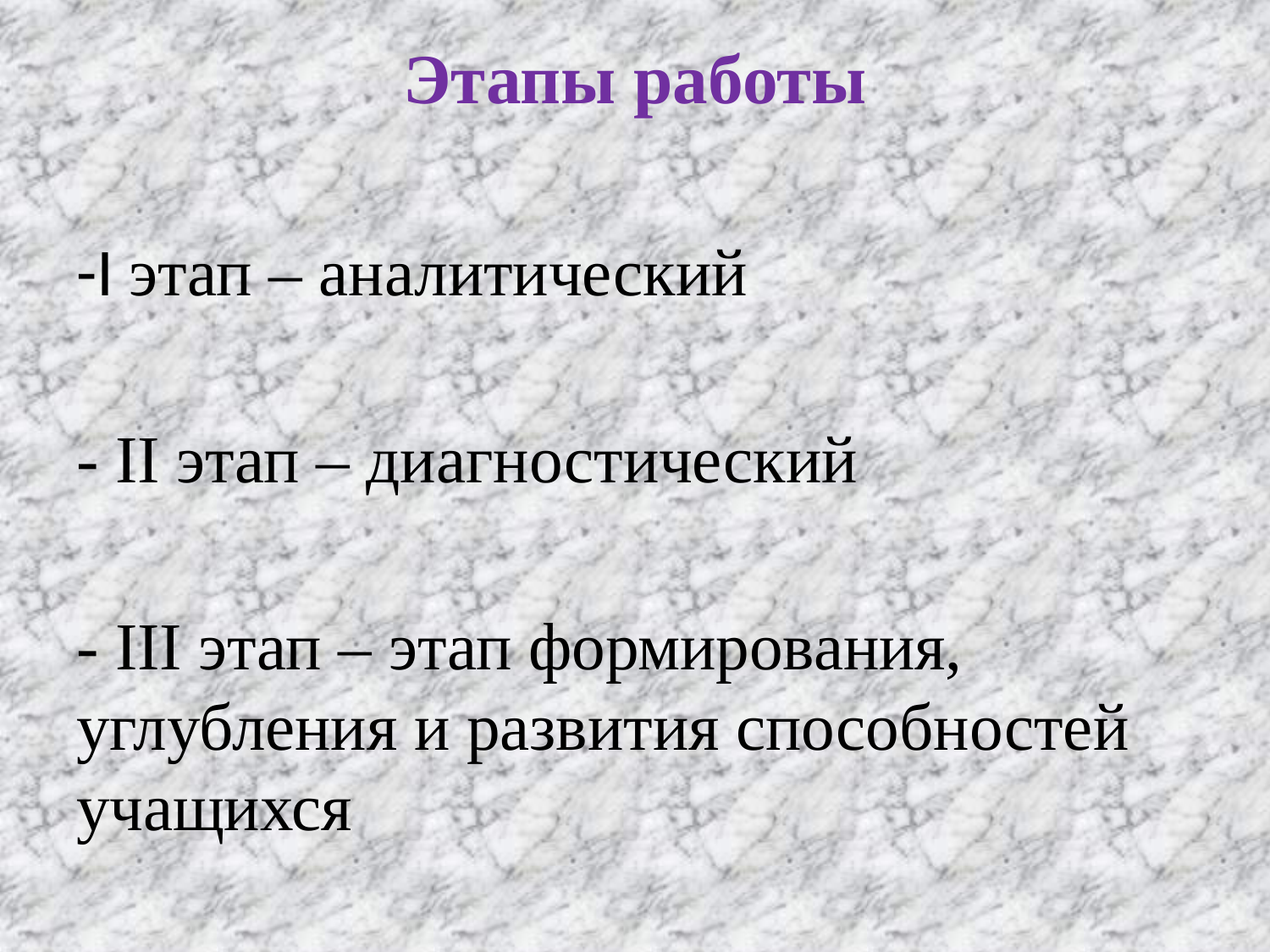

# Этапы работы
-I этап – аналитический

- II этап – диагностический

- III этап – этап формирования, углубления и развития способностей учащихся